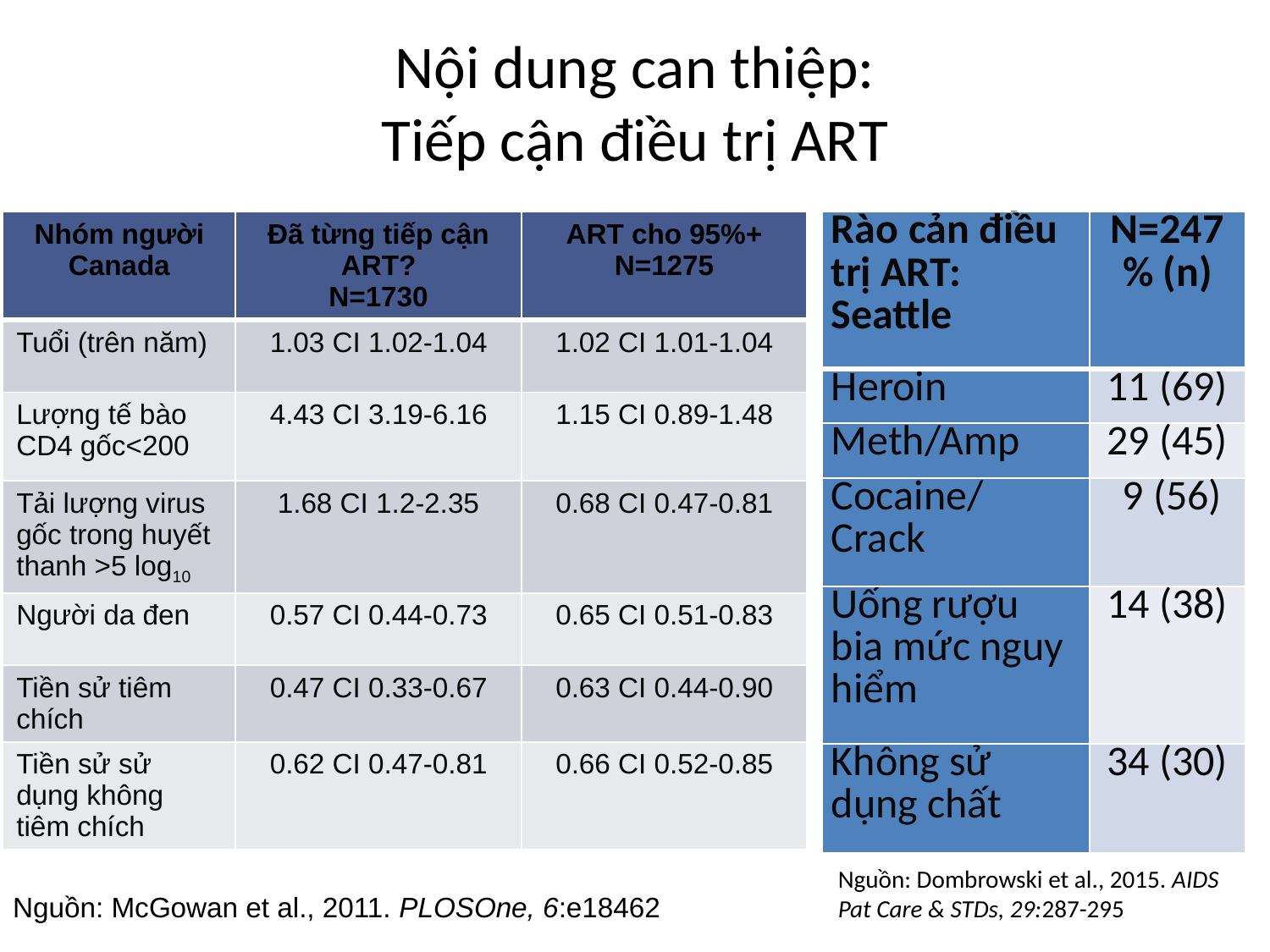

# Nội dung can thiệp: Tiếp cận điều trị ART
| Nhóm người Canada | Đã từng tiếp cận ART? N=1730 | ART cho 95%+ N=1275 |
| --- | --- | --- |
| Tuổi (trên năm) | 1.03 CI 1.02-1.04 | 1.02 CI 1.01-1.04 |
| Lượng tế bào CD4 gốc<200 | 4.43 CI 3.19-6.16 | 1.15 CI 0.89-1.48 |
| Tải lượng virus gốc trong huyết thanh >5 log10 | 1.68 CI 1.2-2.35 | 0.68 CI 0.47-0.81 |
| Người da đen | 0.57 CI 0.44-0.73 | 0.65 CI 0.51-0.83 |
| Tiền sử tiêm chích | 0.47 CI 0.33-0.67 | 0.63 CI 0.44-0.90 |
| Tiền sử sử dụng không tiêm chích | 0.62 CI 0.47-0.81 | 0.66 CI 0.52-0.85 |
| Rào cản điều trị ART: Seattle | N=247 % (n) |
| --- | --- |
| Heroin | 11 (69) |
| Meth/Amp | 29 (45) |
| Cocaine/ Crack | 9 (56) |
| Uống rượu bia mức nguy hiểm | 14 (38) |
| Không sử dụng chất | 34 (30) |
Nguồn: Dombrowski et al., 2015. AIDS Pat Care & STDs, 29:287-295
Nguồn: McGowan et al., 2011. PLOSOne, 6:e18462